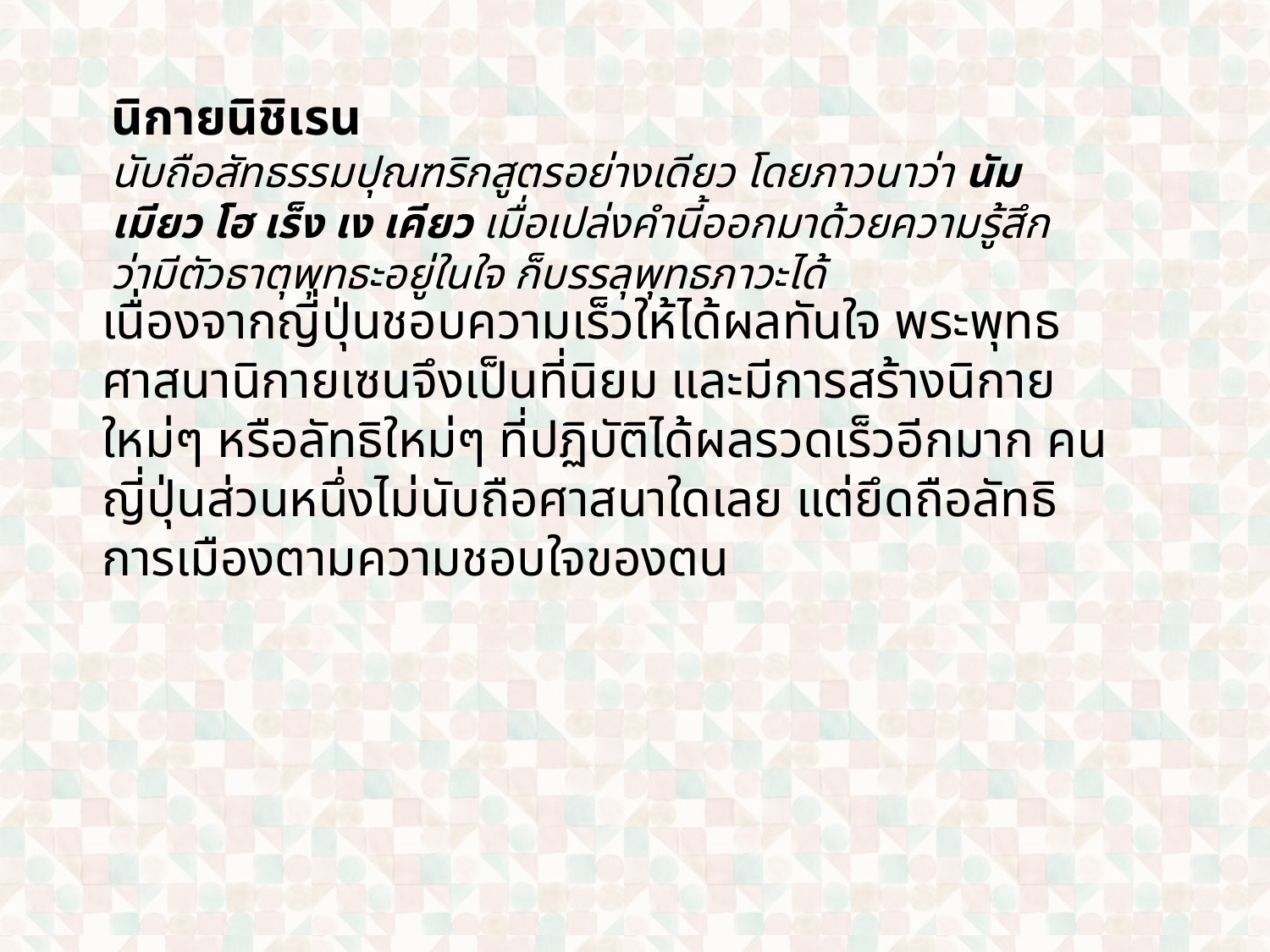

นิกายนิชิเรน
นับถือสัทธรรมปุณฑริกสูตรอย่างเดียว โดยภาวนาว่า นัม เมียว โฮ เร็ง เง เคียว เมื่อเปล่งคำนี้ออกมาด้วยความรู้สึกว่ามีตัวธาตุพุทธะอยู่ในใจ ก็บรรลุพุทธภาวะได้
เนื่องจากญี่ปุ่นชอบความเร็วให้ได้ผลทันใจ พระพุทธศาสนานิกายเซนจึงเป็นที่นิยม และมีการสร้างนิกายใหม่ๆ หรือลัทธิใหม่ๆ ที่ปฏิบัติได้ผลรวดเร็วอีกมาก คนญี่ปุ่นส่วนหนึ่งไม่นับถือศาสนาใดเลย แต่ยึดถือลัทธิการเมืองตามความชอบใจของตน